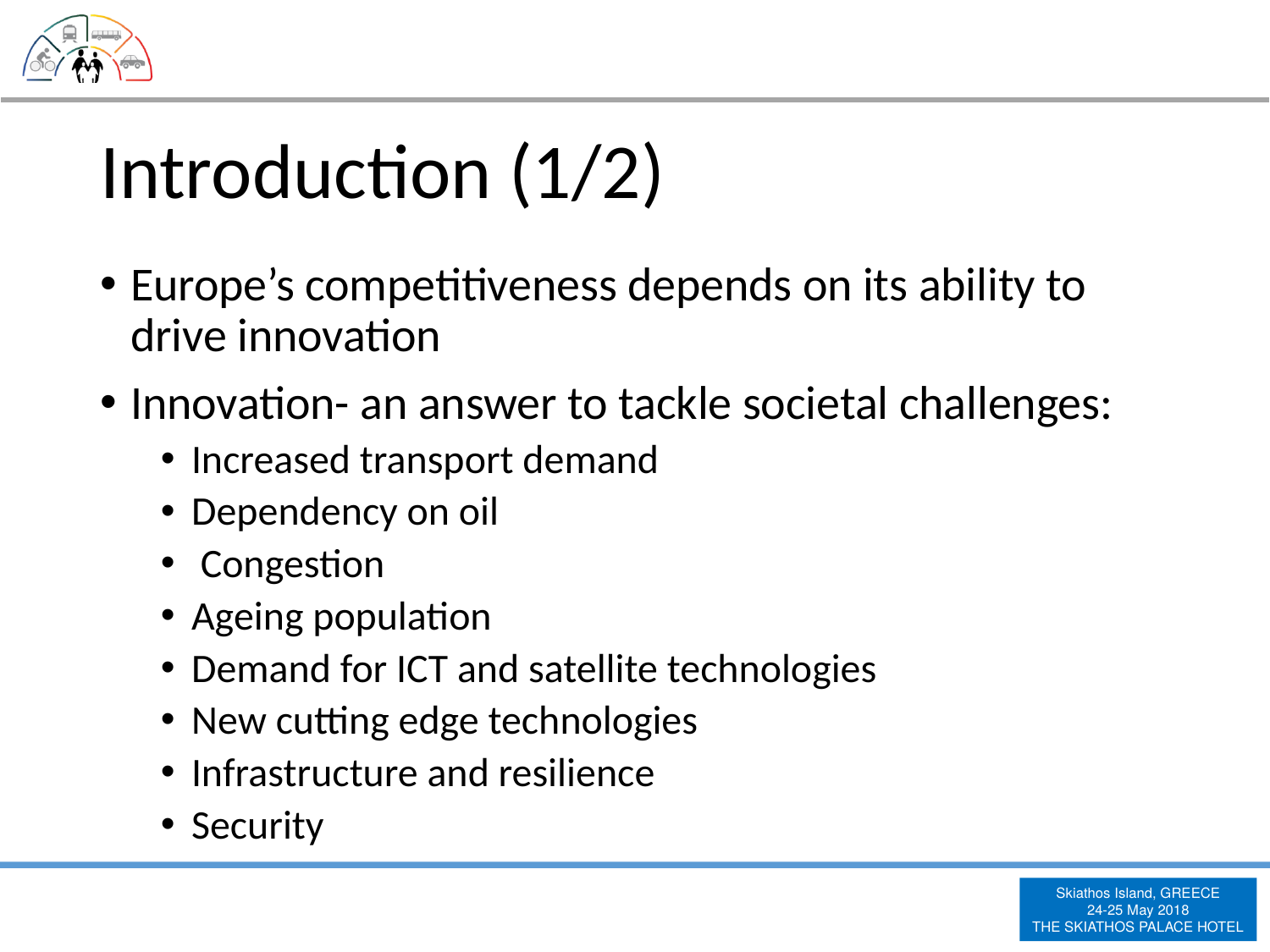

# Introduction (1/2)
Europe’s competitiveness depends on its ability to drive innovation
Innovation- an answer to tackle societal challenges:
Increased transport demand
Dependency on oil
 Congestion
Ageing population
Demand for ICT and satellite technologies
New cutting edge technologies
Infrastructure and resilience
Security